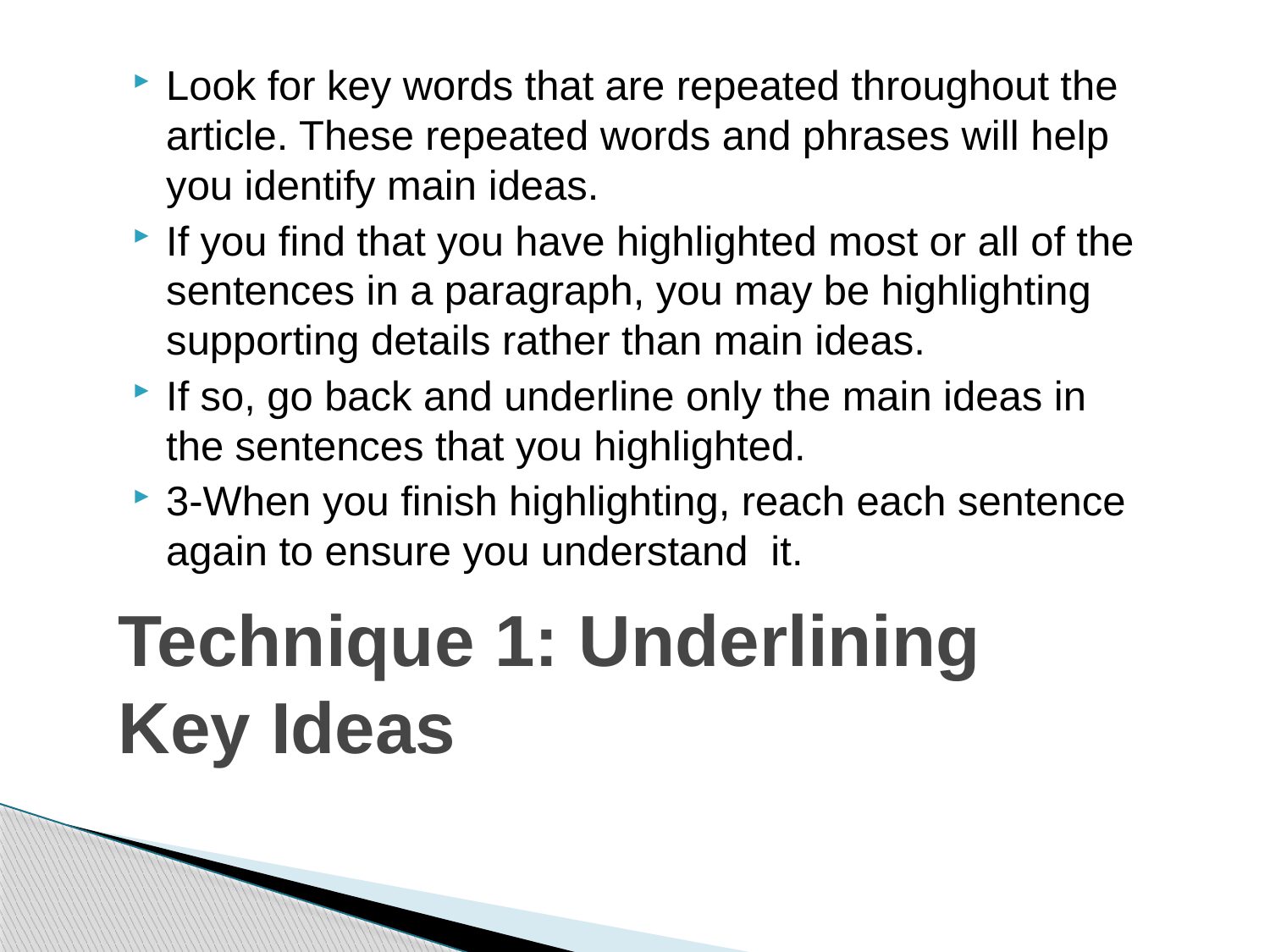

Look for key words that are repeated throughout the article. These repeated words and phrases will help you identify main ideas.
If you find that you have highlighted most or all of the sentences in a paragraph, you may be highlighting supporting details rather than main ideas.
If so, go back and underline only the main ideas in the sentences that you highlighted.
3-When you finish highlighting, reach each sentence again to ensure you understand  it.
# Technique 1: Underlining Key Ideas